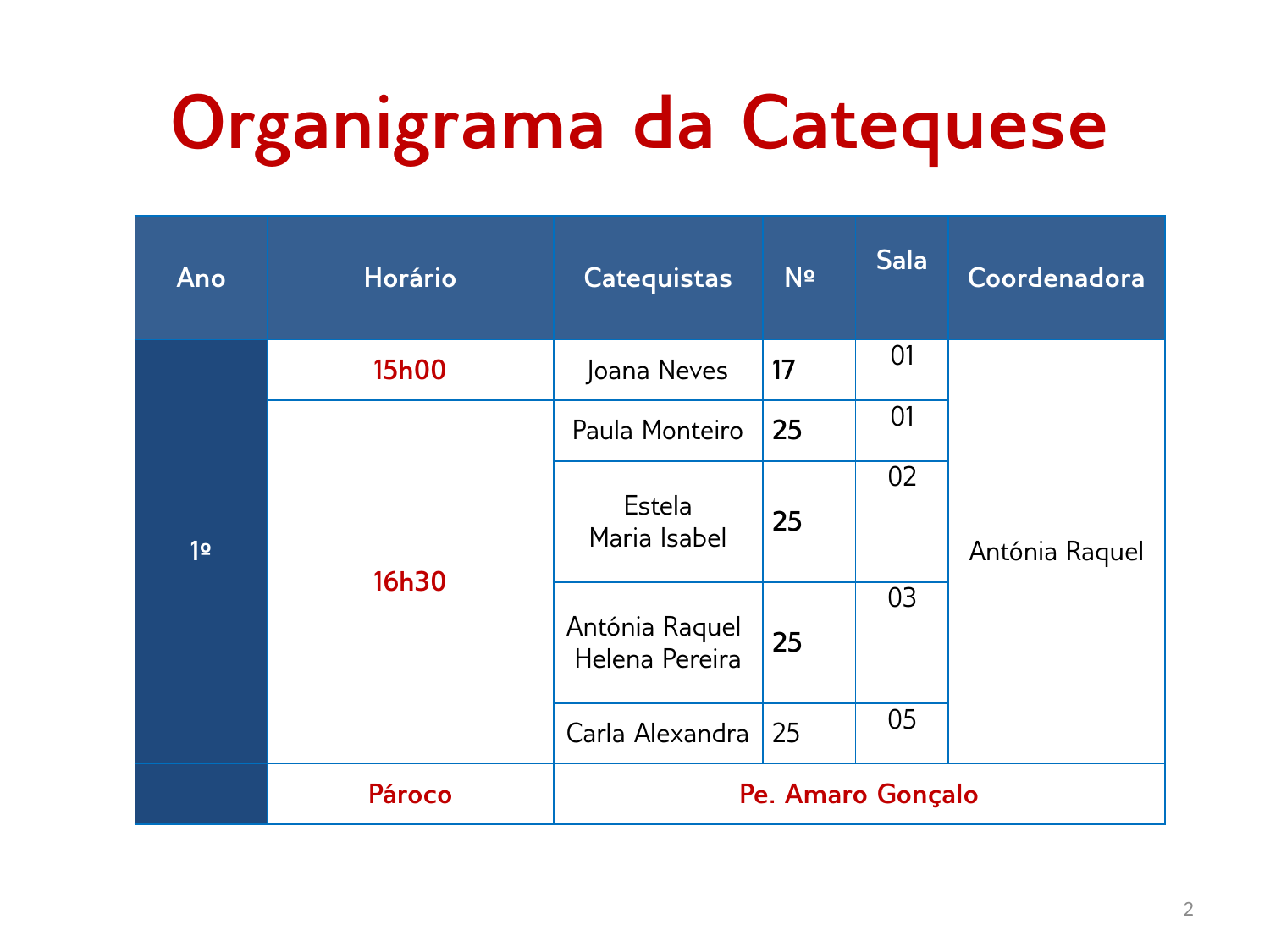

# Organigrama da Catequese
| Ano | Horário | Catequistas | Nº | Sala | Coordenadora |
| --- | --- | --- | --- | --- | --- |
| 1º | 15h00 | Joana Neves | 17 | 01 | Antónia Raquel |
|  | 16h30 | Paula Monteiro | 25 | 01 |  |
|  |  | Estela Maria Isabel | 25 | 02 |  |
|  |  | Antónia Raquel Helena Pereira | 25 | 03 |  |
|  |  | Carla Alexandra | 25 | 05 |  |
|  | Pároco | Pe. Amaro Gonçalo |  |  |  |
2